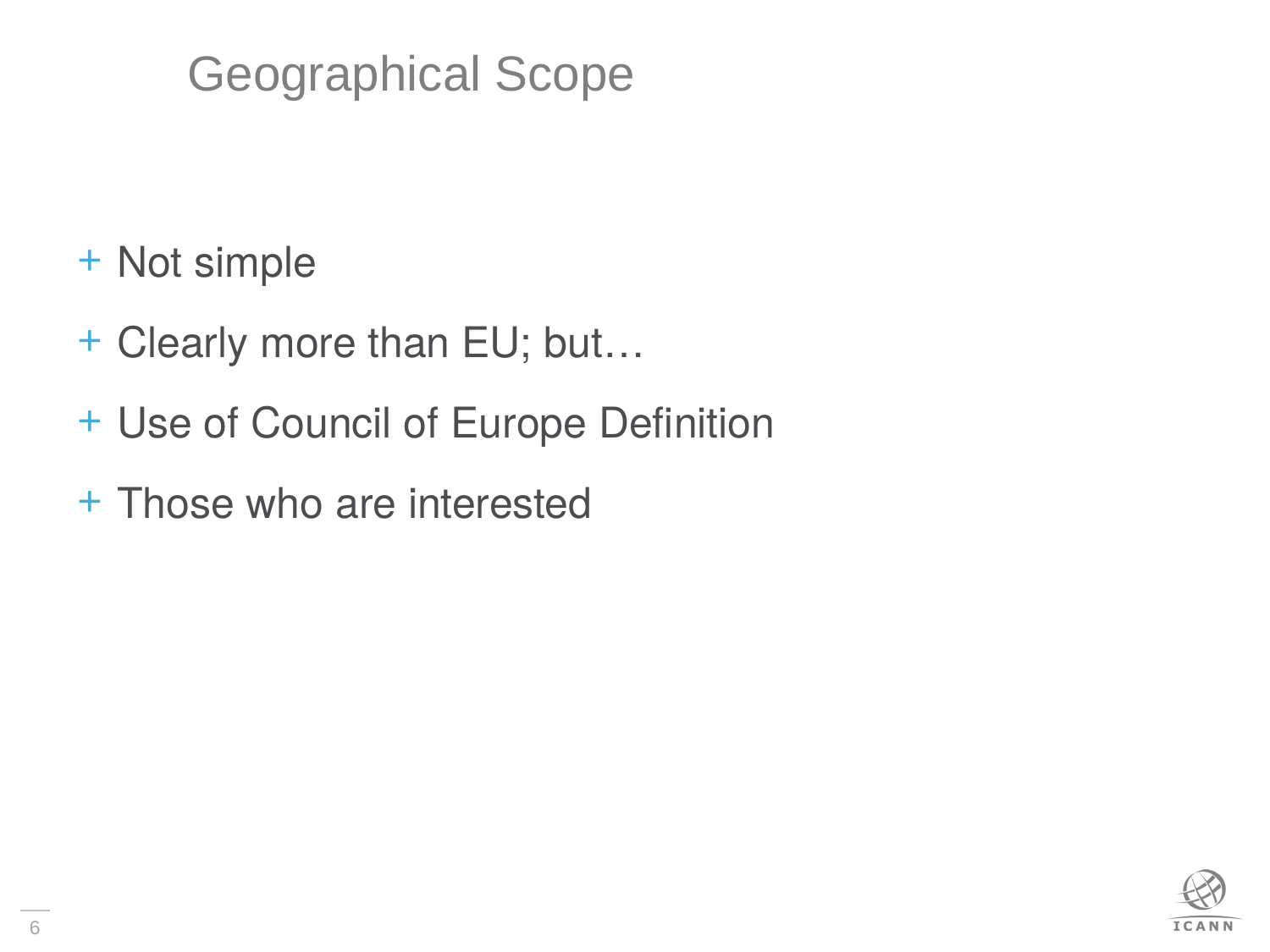

# Geographical Scope
Not simple
Clearly more than EU; but…
Use of Council of Europe Definition
Those who are interested